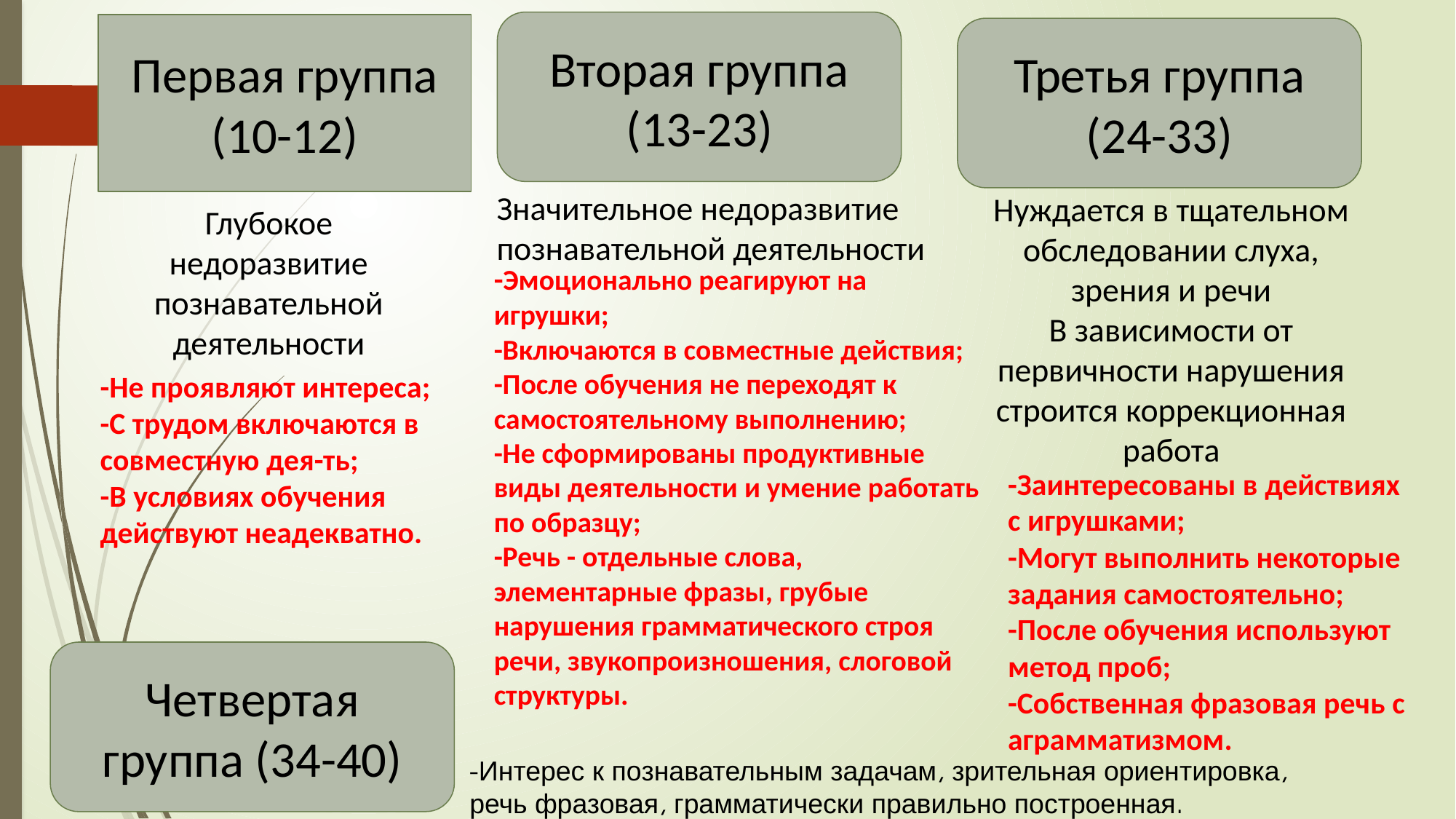

Вторая группа (13-23)
Первая группа (10-12)
Третья группа (24-33)
#
Значительное недоразвитие познавательной деятельности
Нуждается в тщательном обследовании слуха, зрения и речи
В зависимости от первичности нарушения строится коррекционная работа
Глубокое недоразвитие познавательной деятельности
-Эмоционально реагируют на игрушки;
-Включаются в совместные действия;
-После обучения не переходят к самостоятельному выполнению;
-Не сформированы продуктивные виды деятельности и умение работать по образцу;
-Речь - отдельные слова, элементарные фразы, грубые нарушения грамматического строя речи, звукопроизношения, слоговой структуры.
-Не проявляют интереса;
-С трудом включаются в совместную дея-ть;
-В условиях обучения действуют неадекватно.
-Заинтересованы в действиях с игрушками;
-Могут выполнить некоторые задания самостоятельно;
-После обучения используют метод проб;
-Собственная фразовая речь с аграмматизмом.

Четвертая группа (34-40)
-Интерес к познавательным задачам, зрительная ориентировка, речь фразовая, грамматически правильно построенная.